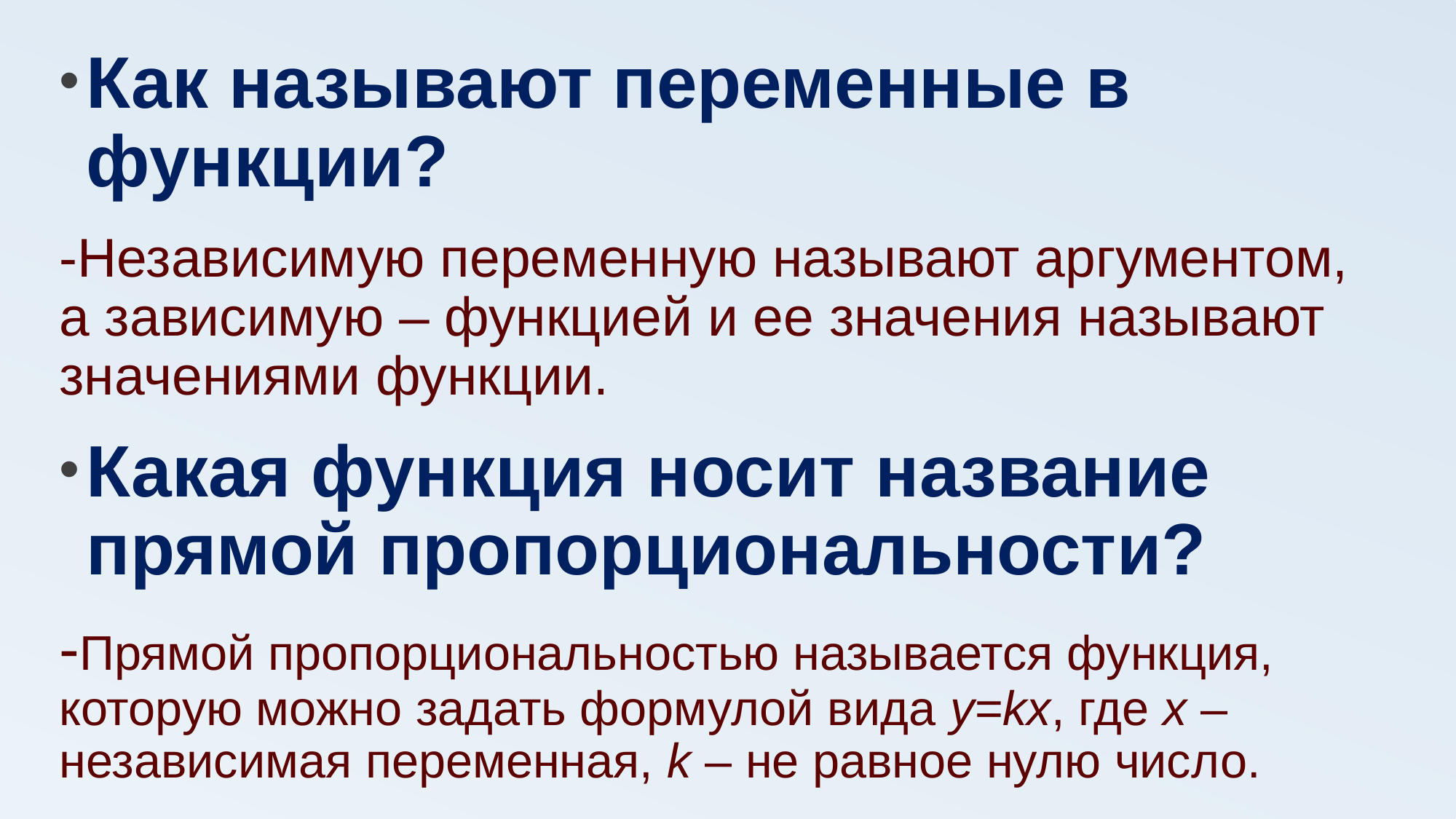

Как называют переменные в функции?
-Независимую переменную называют аргументом, а зависимую – функцией и ее значения называют значениями функции.
Какая функция носит название прямой пропорциональности?
-Прямой пропорциональностью называется функция, которую можно задать формулой вида y=kx, где x – независимая переменная, k – не равное нулю число.